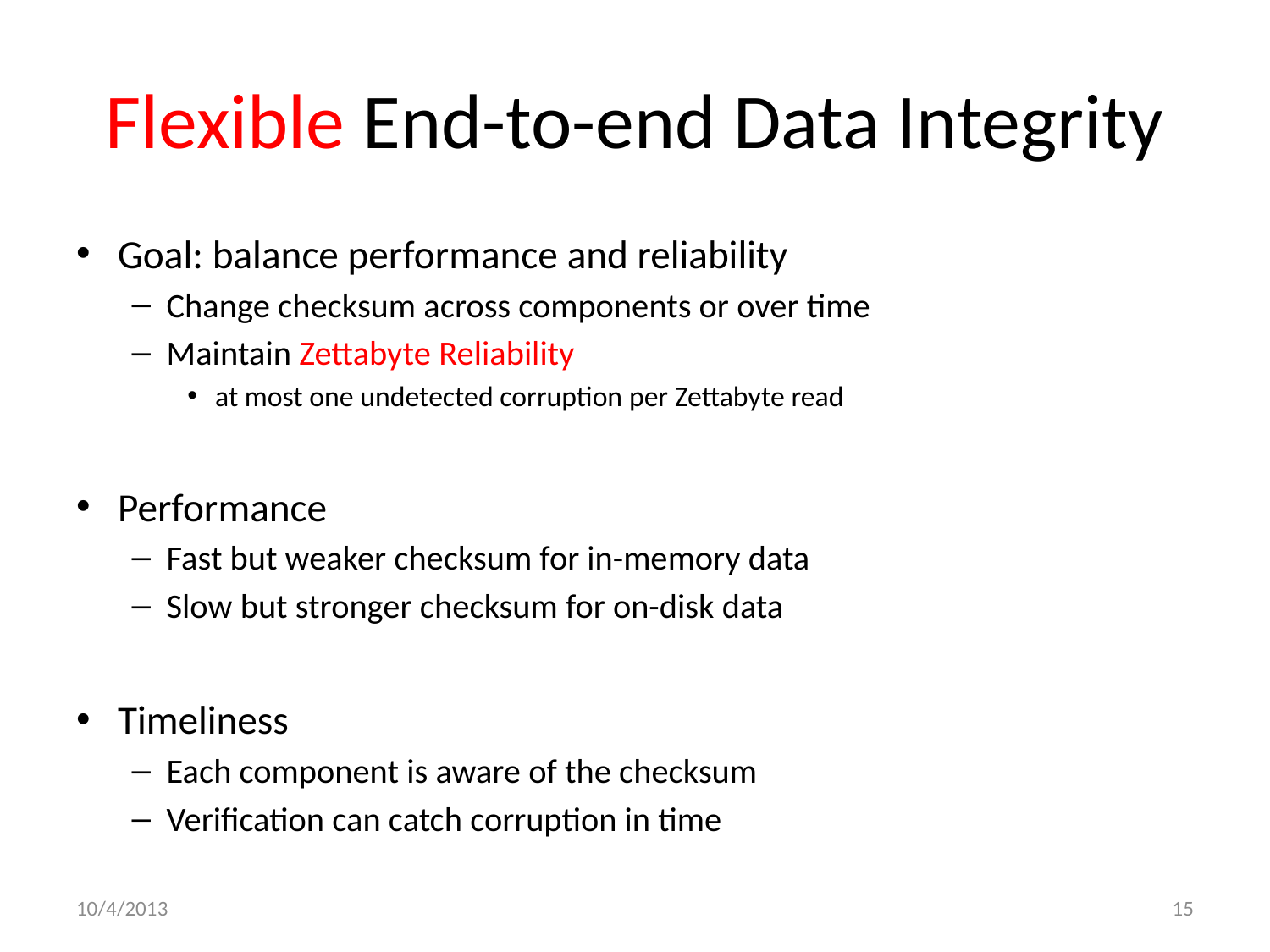

# Flexible End-to-end Data Integrity
Goal: balance performance and reliability
Change checksum across components or over time
Maintain Zettabyte Reliability
at most one undetected corruption per Zettabyte read

Performance
Fast but weaker checksum for in-memory data
Slow but stronger checksum for on-disk data

Timeliness
Each component is aware of the checksum
Verification can catch corruption in time
10/4/2013
15